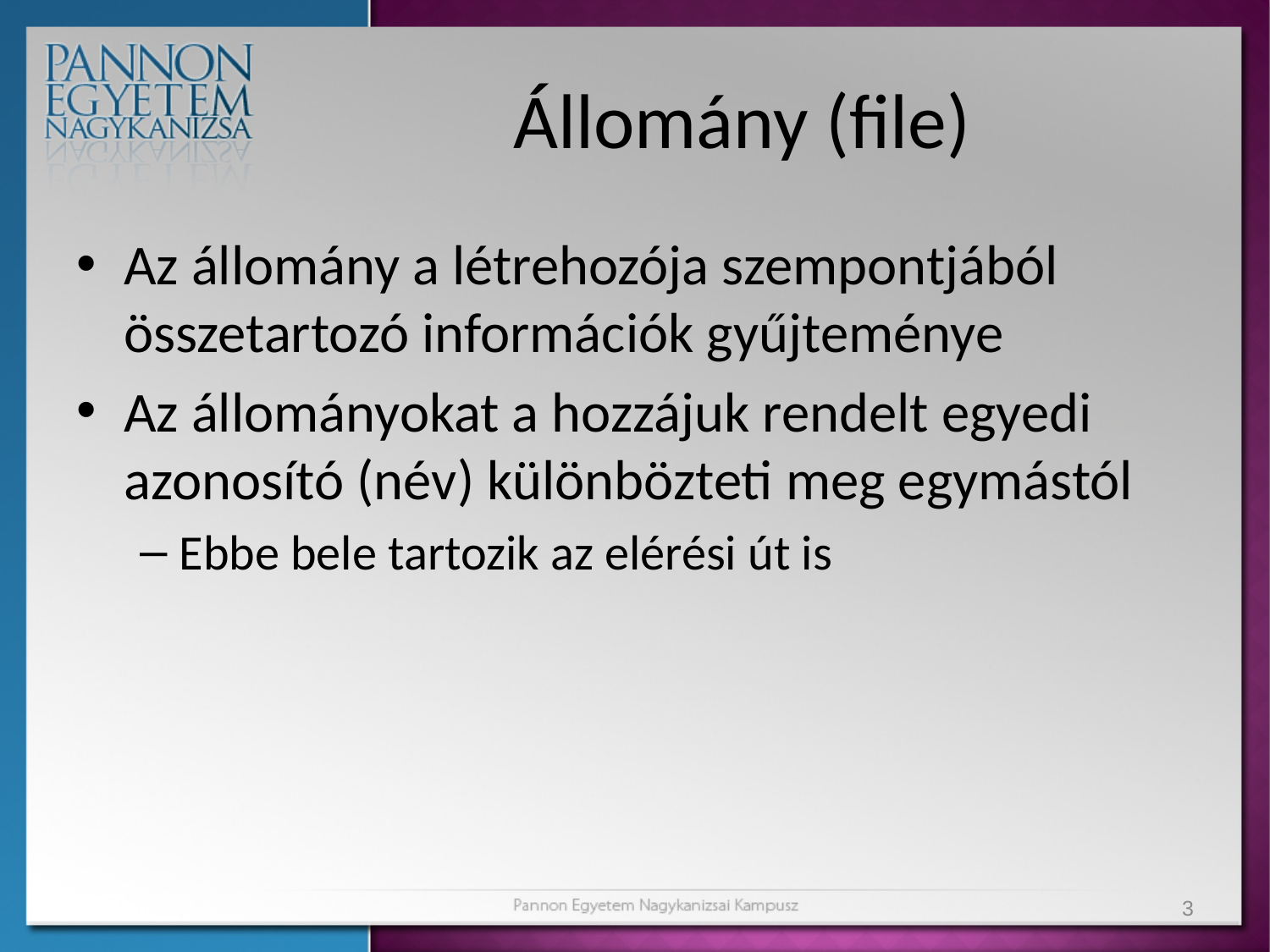

# Állomány (file)
Az állomány a létrehozója szempontjából összetartozó információk gyűjteménye
Az állományokat a hozzájuk rendelt egyedi azonosító (név) különbözteti meg egymástól
Ebbe bele tartozik az elérési út is
3